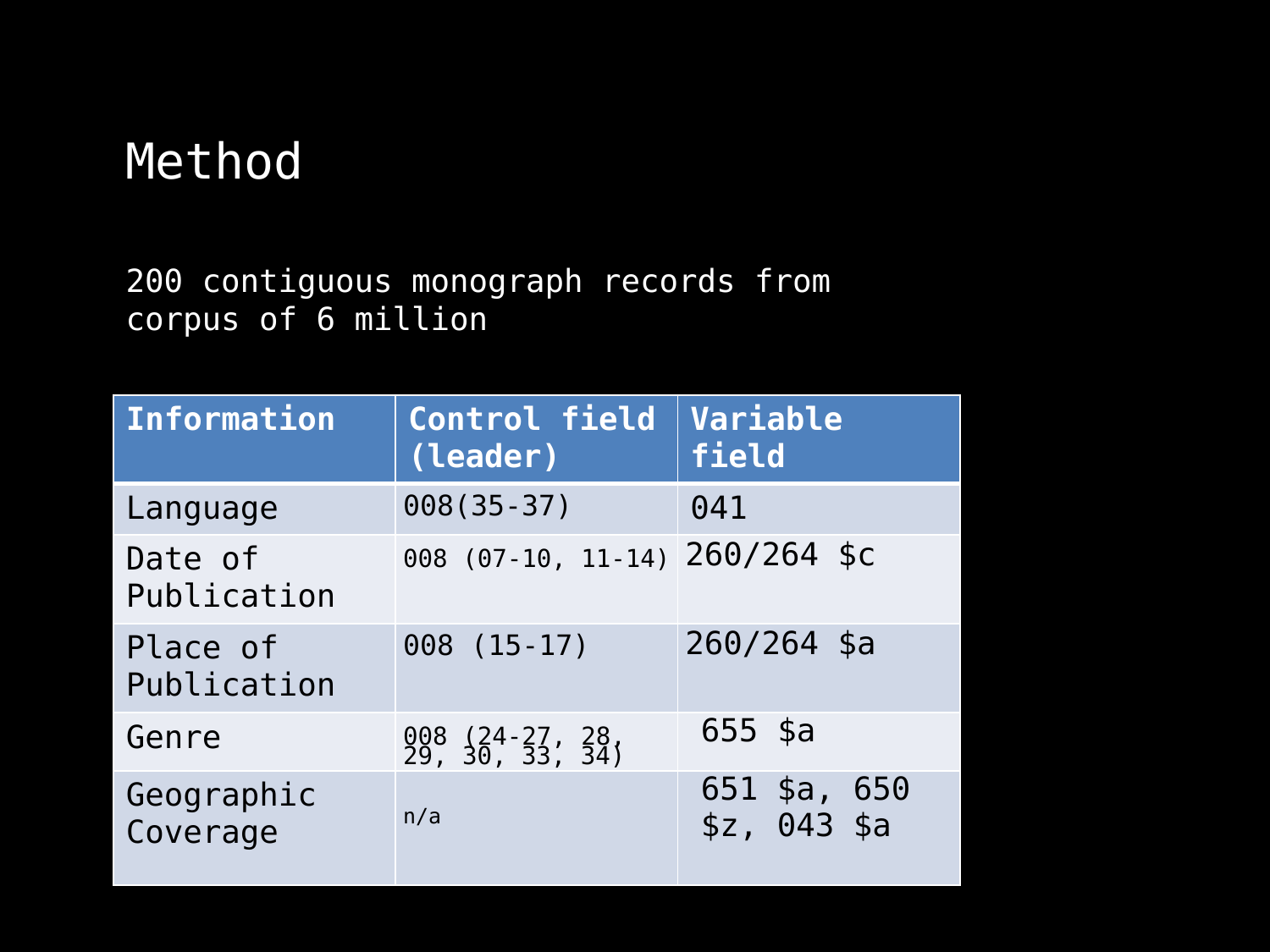

Method
200 contiguous monograph records from corpus of 6 million

| Information | Control field (leader) | Variable field |
| --- | --- | --- |
| Language | 008(35-37) | 041 |
| Date of Publication | 008 (07-10, 11-14) | 260/264 $c |
| Place of Publication | 008 (15-17) | 260/264 $a |
| Genre | 008 (24-27, 28, 29, 30, 33, 34) | 655 $a |
| Geographic Coverage | n/a | 651 $a, 650 $z, 043 $a |